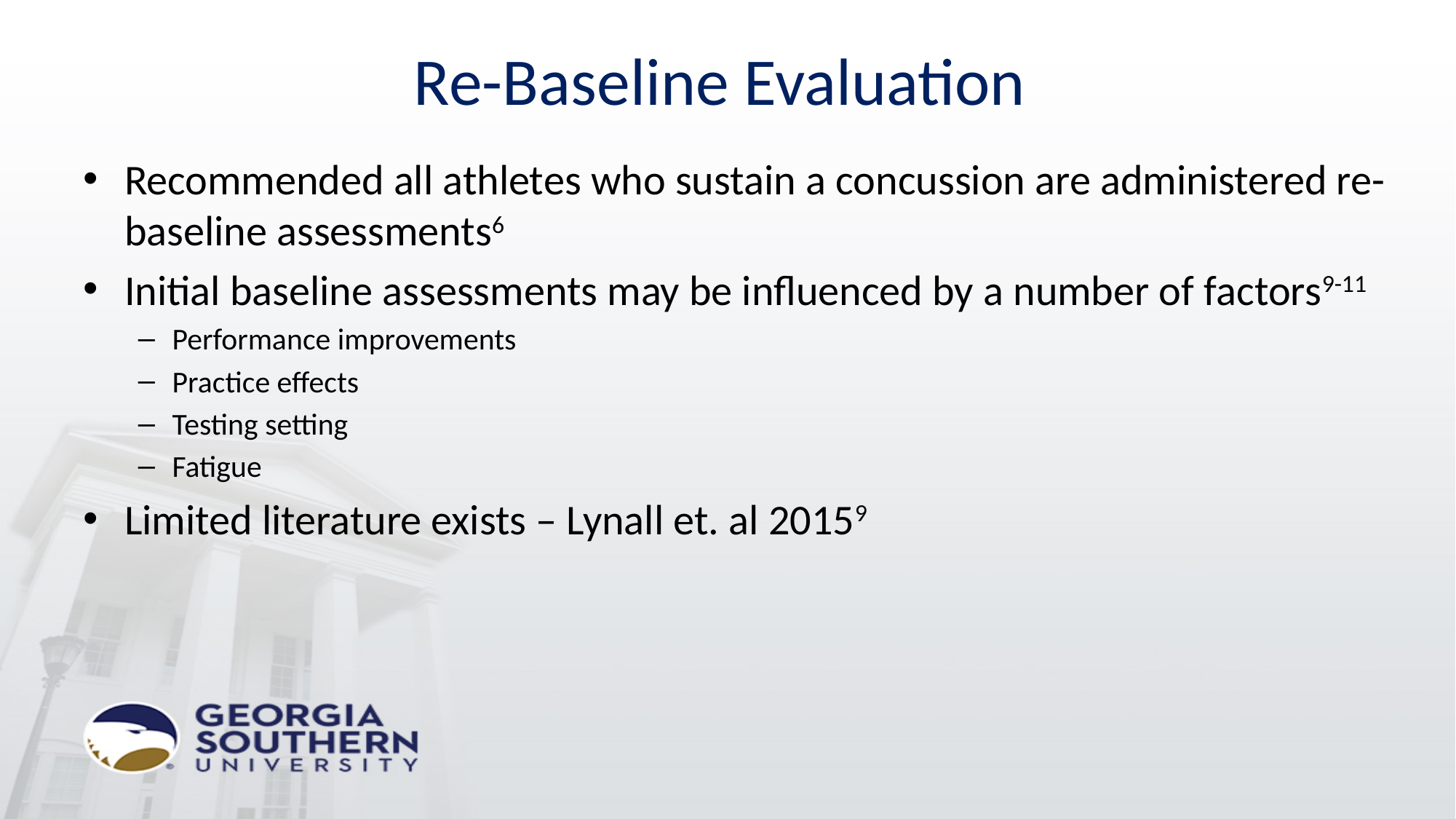

# Re-Baseline Evaluation
Recommended all athletes who sustain a concussion are administered re-baseline assessments6
Initial baseline assessments may be influenced by a number of factors9-11
Performance improvements
Practice effects
Testing setting
Fatigue
Limited literature exists – Lynall et. al 20159